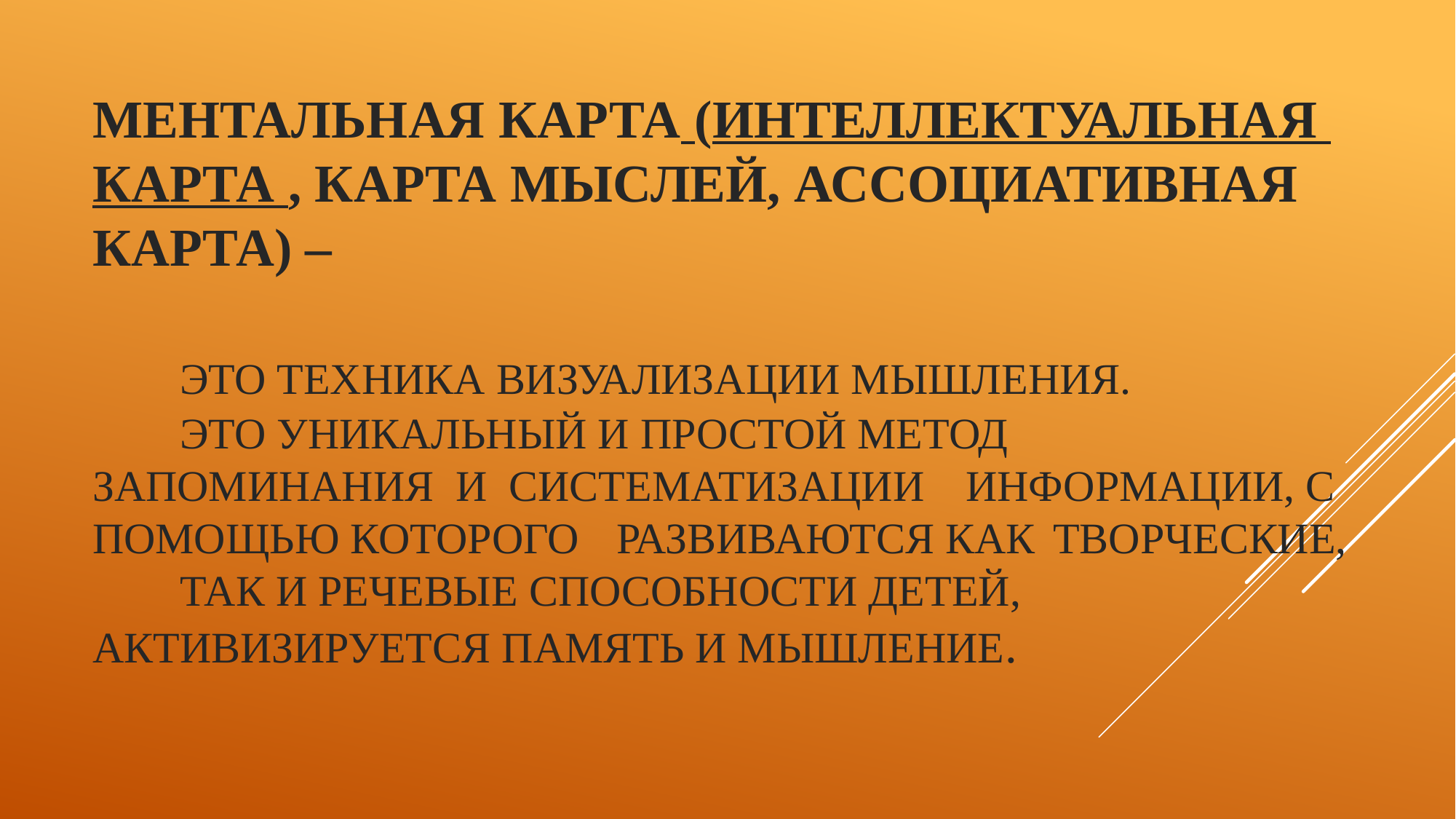

# ментальная карта (Интеллектуальная  карта , карта мыслей, ассоциативная карта) – это техника визуализации мышления. Это уникальный и простой метод 	запоминания  и  систематизации 	информации, с помощью которого 	развиваются как 	творческие, так и речевые способности детей, 	активизируется память и мышление.